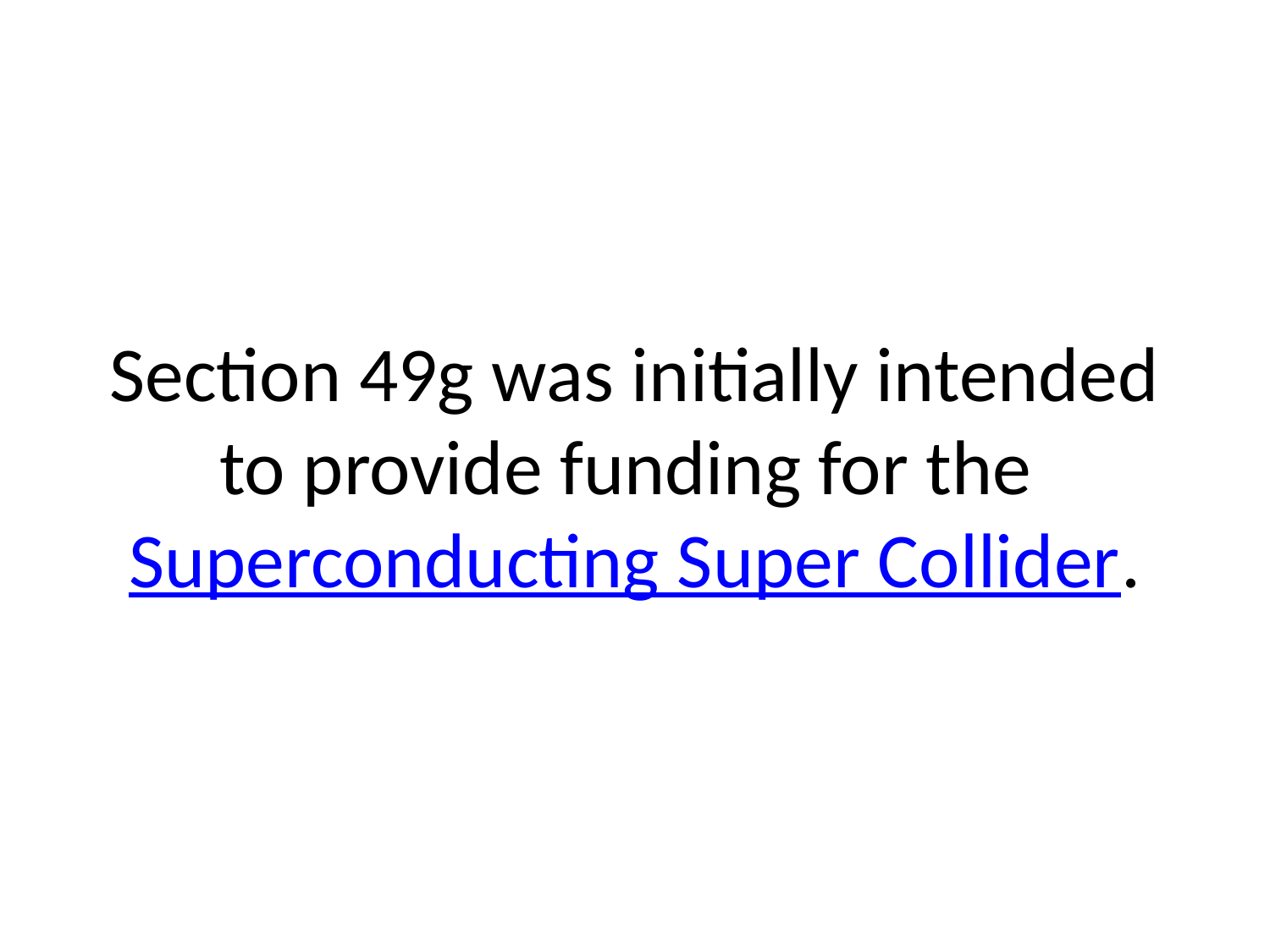

# Section 49g was initially intended to provide funding for the Superconducting Super Collider.